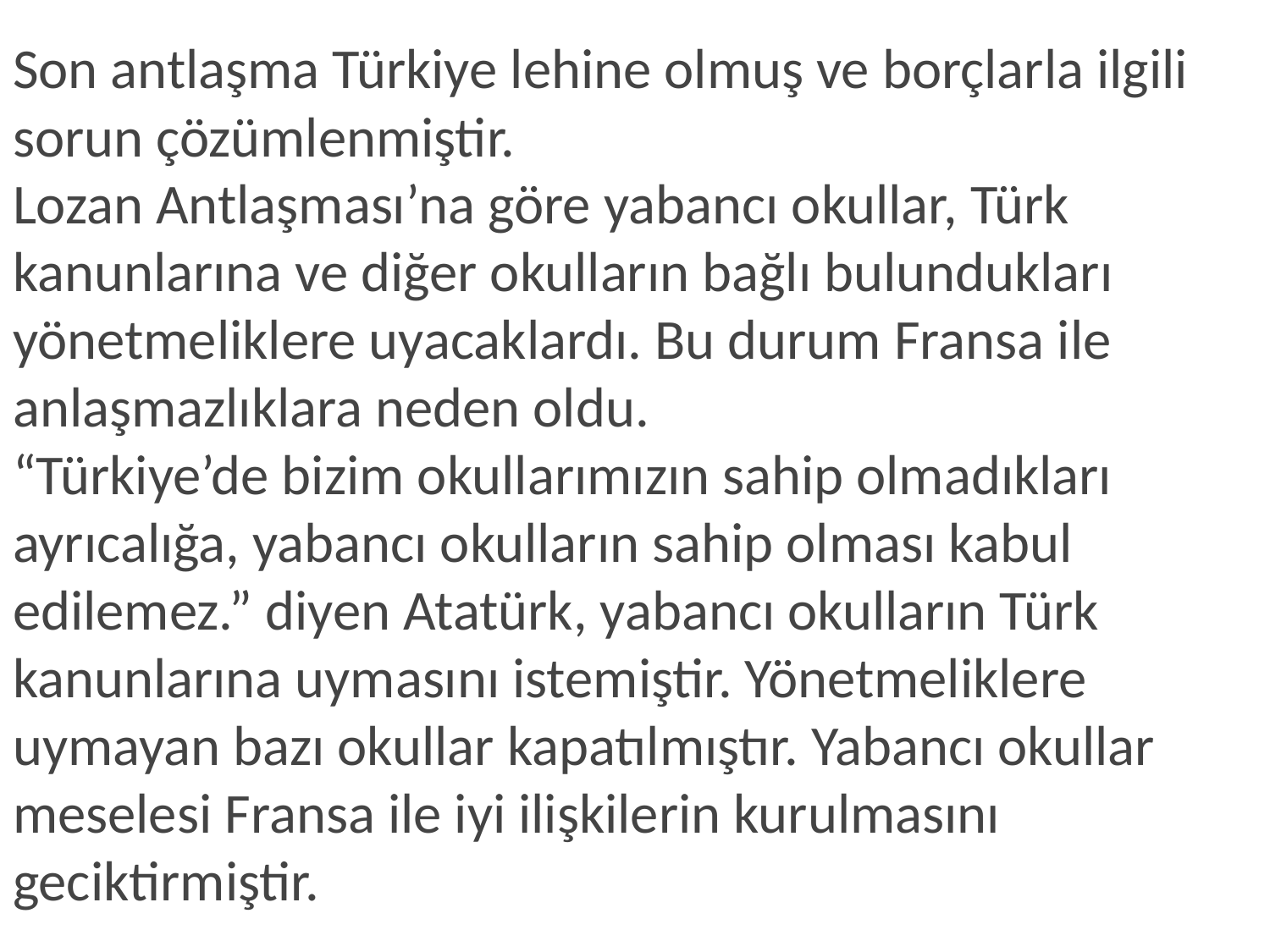

Son antlaşma Türkiye lehine olmuş ve borçlarla ilgili sorun çözümlenmiştir.
Lozan Antlaşması’na göre yabancı okullar, Türk kanunlarına ve diğer okulların bağlı bulundukları yönetmeliklere uyacaklardı. Bu durum Fransa ile anlaşmazlıklara neden oldu.
“Türkiye’de bizim okullarımızın sahip olmadıkları ayrıcalığa, yabancı okulların sahip olması kabul edilemez.” diyen Atatürk, yabancı okulların Türk kanunlarına uymasını istemiştir. Yönetmeliklere uymayan bazı okullar kapatılmıştır. Yabancı okullar meselesi Fransa ile iyi ilişkilerin kurulmasını geciktirmiştir.